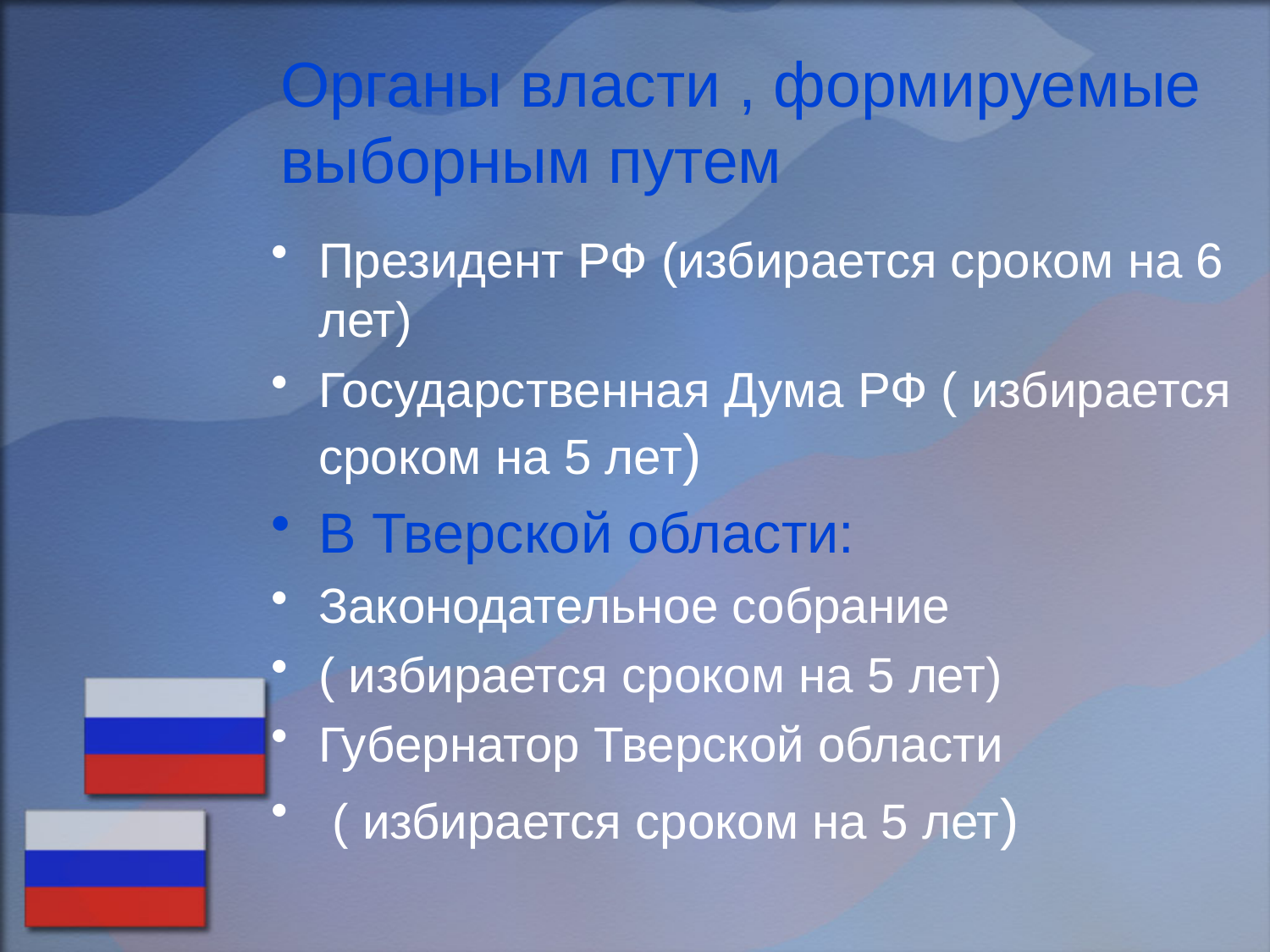

# Органы власти , формируемые выборным путем
Президент РФ (избирается сроком на 6 лет)
Государственная Дума РФ ( избирается сроком на 5 лет)
В Тверской области:
Законодательное собрание
( избирается сроком на 5 лет)
Губернатор Тверской области
 ( избирается сроком на 5 лет)